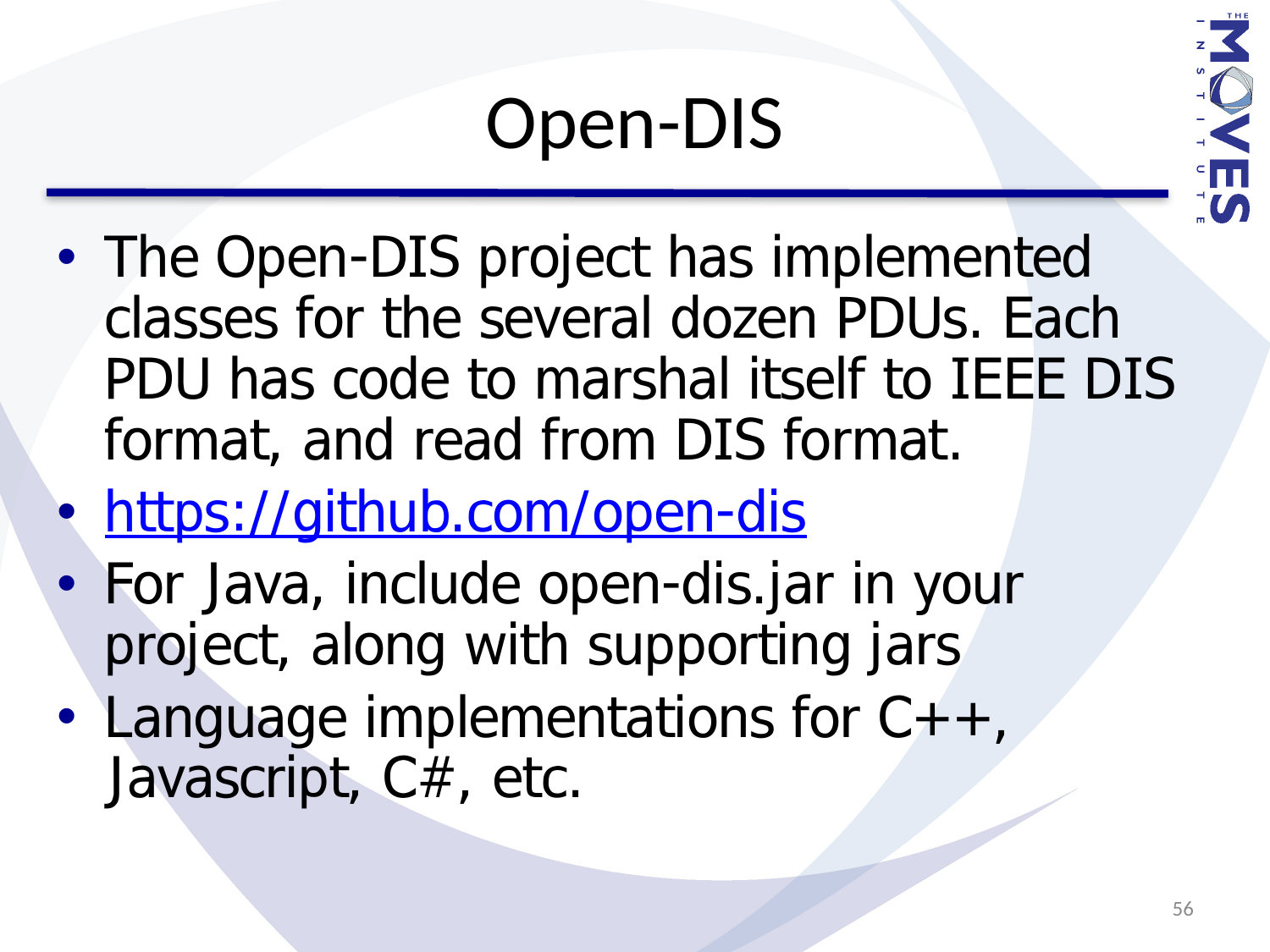

# Open-DIS
The Open-DIS project has implemented classes for the several dozen PDUs. Each PDU has code to marshal itself to IEEE DIS format, and read from DIS format.
https://github.com/open-dis
For Java, include open-dis.jar in your project, along with supporting jars
Language implementations for C++, Javascript, C#, etc.
56